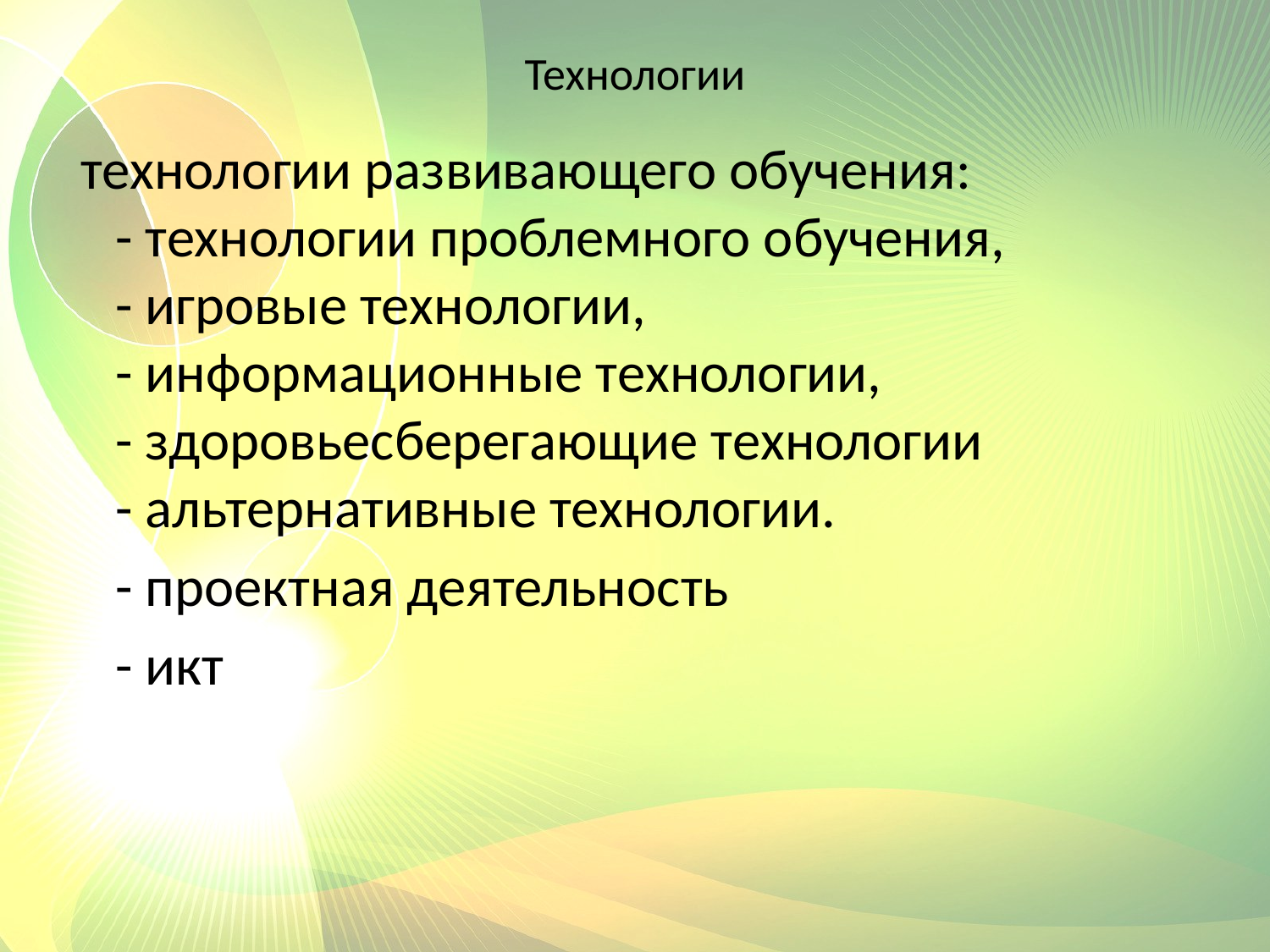

# Технологии
 технологии развивающего обучения:
- технологии проблемного обучения,
- игровые технологии,
- информационные технологии,
- здоровьесберегающие технологии
- альтернативные технологии.
	- проектная деятельность
	- икт